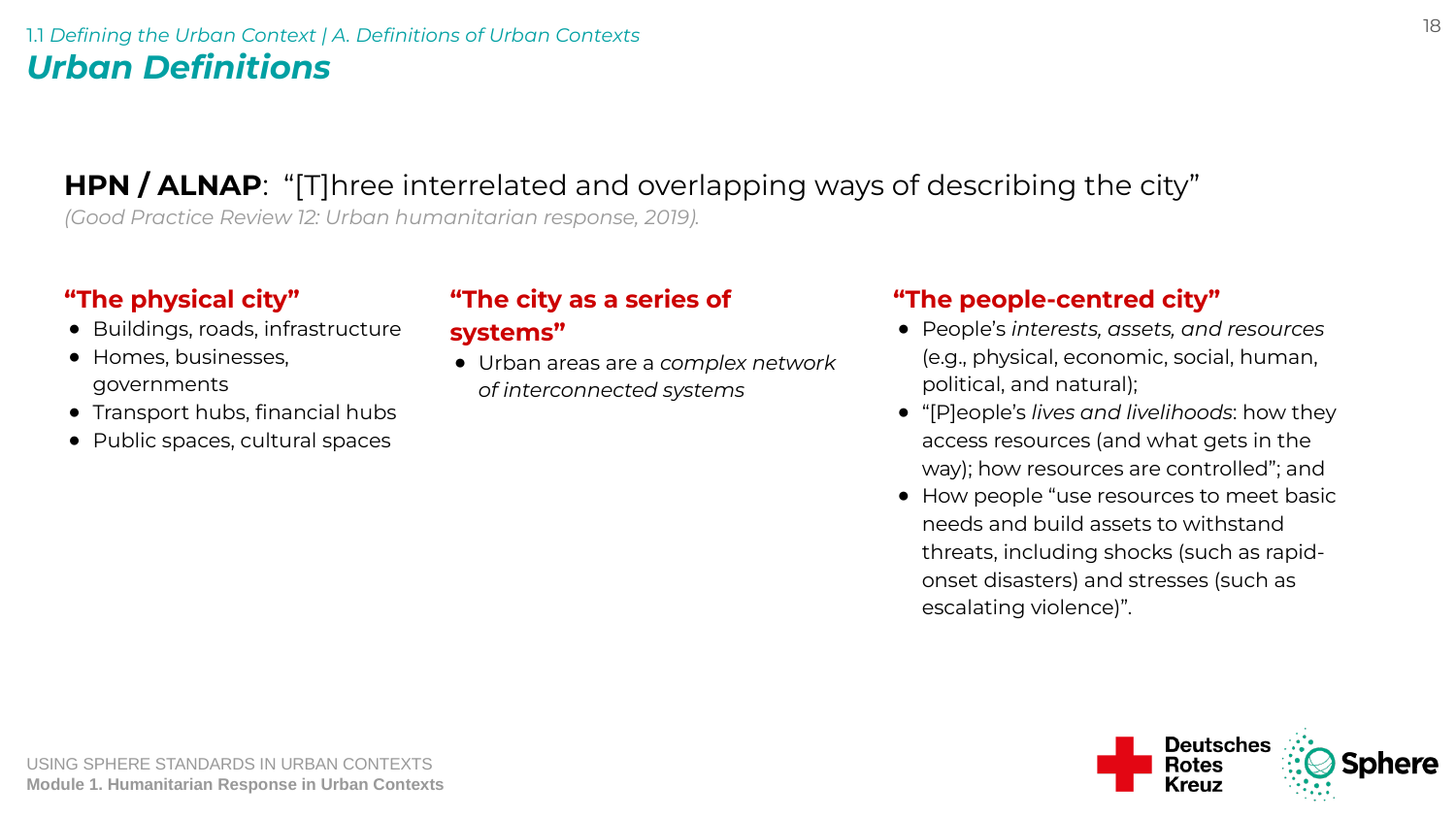

18
# 1.1 Defining the Urban Context | A. Definitions of Urban Contexts Urban Definitions
HPN / ALNAP:  “[T]hree interrelated and overlapping ways of describing the city”
(Good Practice Review 12: Urban humanitarian response, 2019).
“The physical city”
Buildings, roads, infrastructure
Homes, businesses, governments
Transport hubs, financial hubs
Public spaces, cultural spaces
“The city as a series of systems”
Urban areas are a complex network of interconnected systems
“The people-centred city”
People’s interests, assets, and resources (e.g., physical, economic, social, human, political, and natural);
“[P]eople’s lives and livelihoods: how they access resources (and what gets in the way); how resources are controlled”; and
How people “use resources to meet basic needs and build assets to withstand threats, including shocks (such as rapid-onset disasters) and stresses (such as escalating violence)”.
USING SPHERE STANDARDS IN URBAN CONTEXTS
Module 1. Humanitarian Response in Urban Contexts